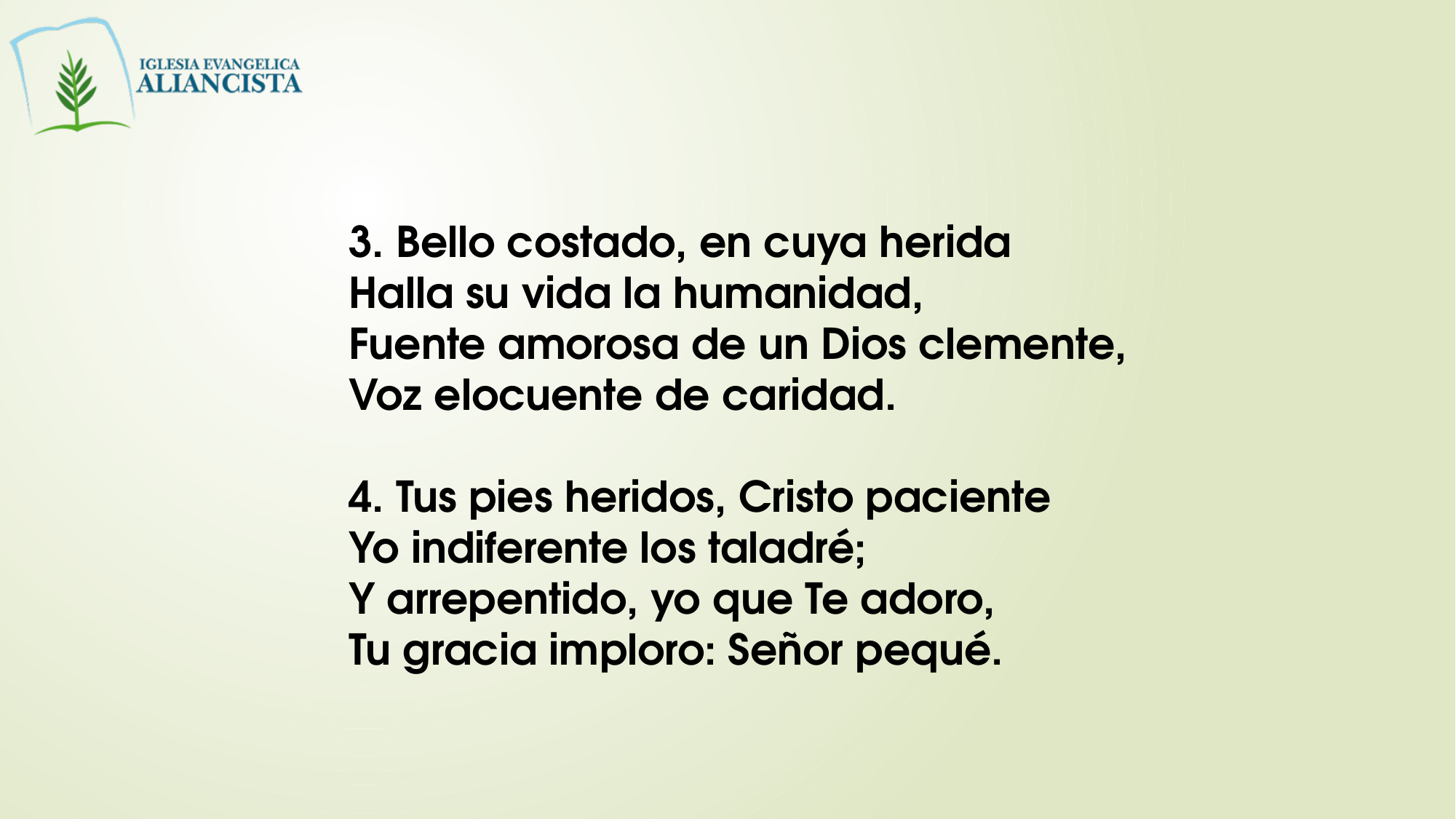

3. Bello costado, en cuya herida
Halla su vida la humanidad,
Fuente amorosa de un Dios clemente,
Voz elocuente de caridad.

4. Tus pies heridos, Cristo paciente
Yo indiferente los taladré;
Y arrepentido, yo que Te adoro,
Tu gracia imploro: Señor pequé.